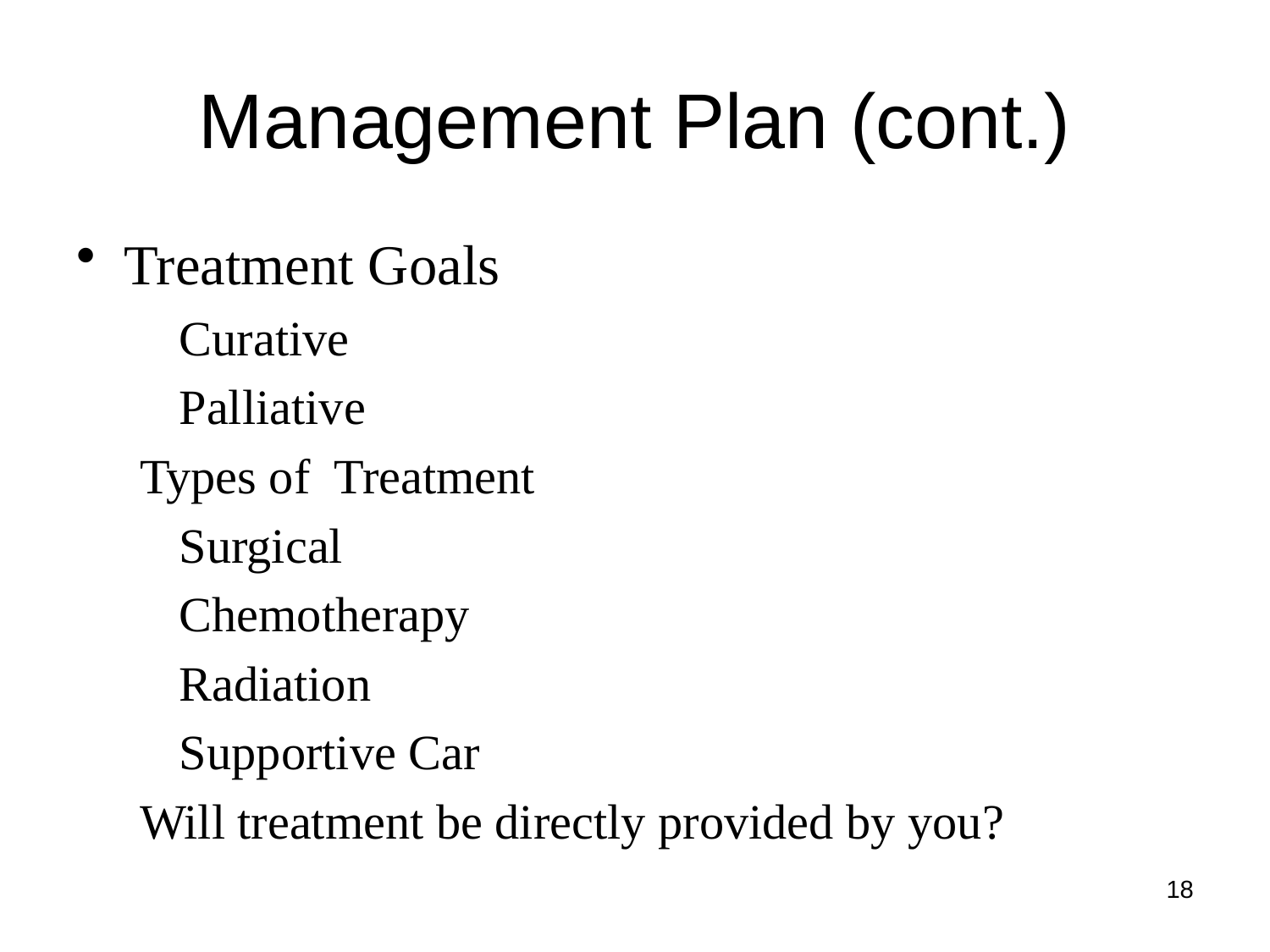

# Management Plan (cont.)
Treatment Goals
	Curative
	Palliative
Types of  Treatment
	Surgical
	Chemotherapy
	Radiation
	Supportive Car
Will treatment be directly provided by you?
18